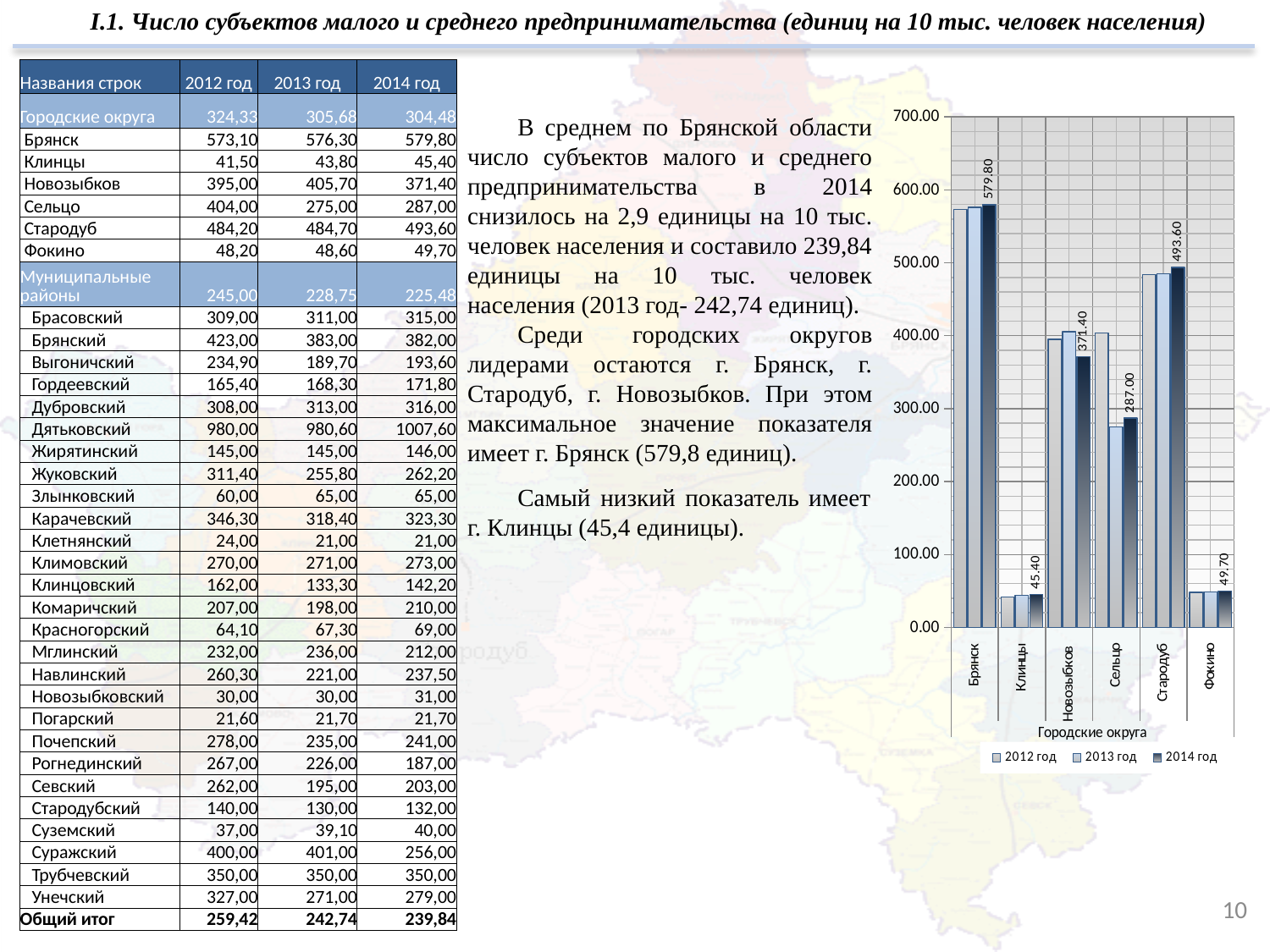

I.1. Число субъектов малого и среднего предпринимательства (единиц на 10 тыс. человек населения)
| Названия строк | 2012 год | 2013 год | 2014 год |
| --- | --- | --- | --- |
| Городские округа | 324,33 | 305,68 | 304,48 |
| Брянск | 573,10 | 576,30 | 579,80 |
| Клинцы | 41,50 | 43,80 | 45,40 |
| Новозыбков | 395,00 | 405,70 | 371,40 |
| Сельцо | 404,00 | 275,00 | 287,00 |
| Стародуб | 484,20 | 484,70 | 493,60 |
| Фокино | 48,20 | 48,60 | 49,70 |
| Муниципальные районы | 245,00 | 228,75 | 225,48 |
| Брасовский | 309,00 | 311,00 | 315,00 |
| Брянский | 423,00 | 383,00 | 382,00 |
| Выгоничский | 234,90 | 189,70 | 193,60 |
| Гордеевский | 165,40 | 168,30 | 171,80 |
| Дубровский | 308,00 | 313,00 | 316,00 |
| Дятьковский | 980,00 | 980,60 | 1007,60 |
| Жирятинский | 145,00 | 145,00 | 146,00 |
| Жуковский | 311,40 | 255,80 | 262,20 |
| Злынковский | 60,00 | 65,00 | 65,00 |
| Карачевский | 346,30 | 318,40 | 323,30 |
| Клетнянский | 24,00 | 21,00 | 21,00 |
| Климовский | 270,00 | 271,00 | 273,00 |
| Клинцовский | 162,00 | 133,30 | 142,20 |
| Комаричский | 207,00 | 198,00 | 210,00 |
| Красногорский | 64,10 | 67,30 | 69,00 |
| Мглинский | 232,00 | 236,00 | 212,00 |
| Навлинский | 260,30 | 221,00 | 237,50 |
| Новозыбковский | 30,00 | 30,00 | 31,00 |
| Погарский | 21,60 | 21,70 | 21,70 |
| Почепский | 278,00 | 235,00 | 241,00 |
| Рогнединский | 267,00 | 226,00 | 187,00 |
| Севский | 262,00 | 195,00 | 203,00 |
| Стародубский | 140,00 | 130,00 | 132,00 |
| Суземский | 37,00 | 39,10 | 40,00 |
| Суражский | 400,00 | 401,00 | 256,00 |
| Трубчевский | 350,00 | 350,00 | 350,00 |
| Унечский | 327,00 | 271,00 | 279,00 |
| Общий итог | 259,42 | 242,74 | 239,84 |

### Chart

| Category | 2012 год | 2013 год | 2014 год |
|---|---|---|---|
|  Брянск | 573.1 | 576.3 | 579.8 |
|  Клинцы | 41.5 | 43.8 | 45.4 |
|  Новозыбков | 395.0 | 405.7 | 371.4 |
|  Сельцо | 404.0 | 275.0 | 287.0 |
|  Стародуб | 484.2 | 484.7 | 493.6 |
|  Фокино | 48.2 | 48.6 | 49.7 |
В среднем по Брянской области число субъектов малого и среднего предпринимательства в 2014 снизилось на 2,9 единицы на 10 тыс. человек населения и составило 239,84 единицы на 10 тыс. человек населения (2013 год- 242,74 единиц).
Среди городских округов лидерами остаются г. Брянск, г. Стародуб, г. Новозыбков. При этом максимальное значение показателя имеет г. Брянск (579,8 единиц).
Самый низкий показатель имеет  г. Клинцы (45,4 единицы).
10